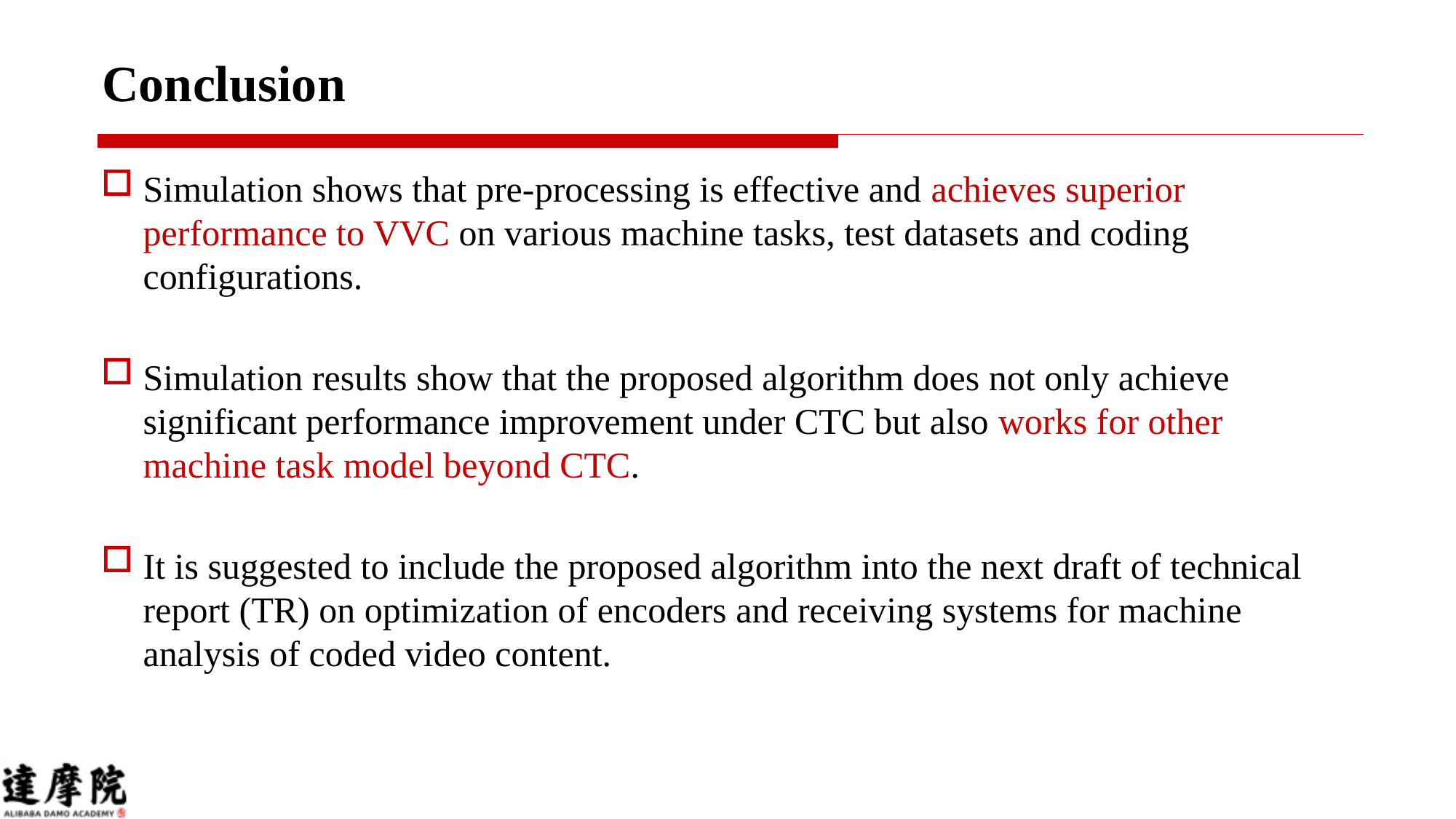

# Conclusion
Simulation shows that pre-processing is effective and achieves superior performance to VVC on various machine tasks, test datasets and coding configurations.

Simulation results show that the proposed algorithm does not only achieve significant performance improvement under CTC but also works for other machine task model beyond CTC.

It is suggested to include the proposed algorithm into the next draft of technical report (TR) on optimization of encoders and receiving systems for machine analysis of coded video content.